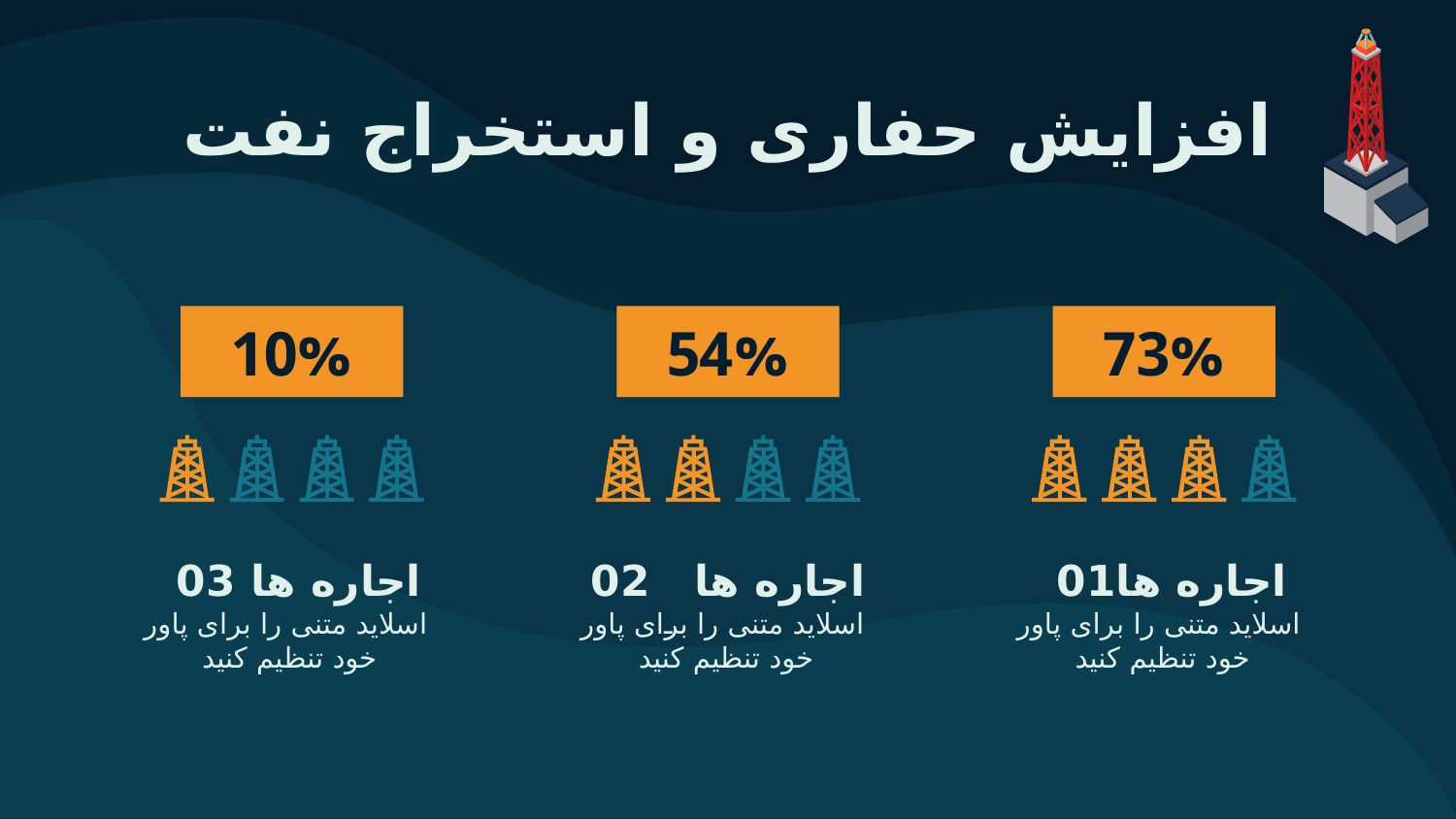

افزایش حفاری و استخراج نفت
# 10%
54%
73%

اجاره ها 03
اجاره ها   02
اجاره ها01
اسلاید متنی را برای پاور خود تنظیم کنید
اسلاید متنی را برای پاور خود تنظیم کنید
اسلاید متنی را برای پاور خود تنظیم کنید